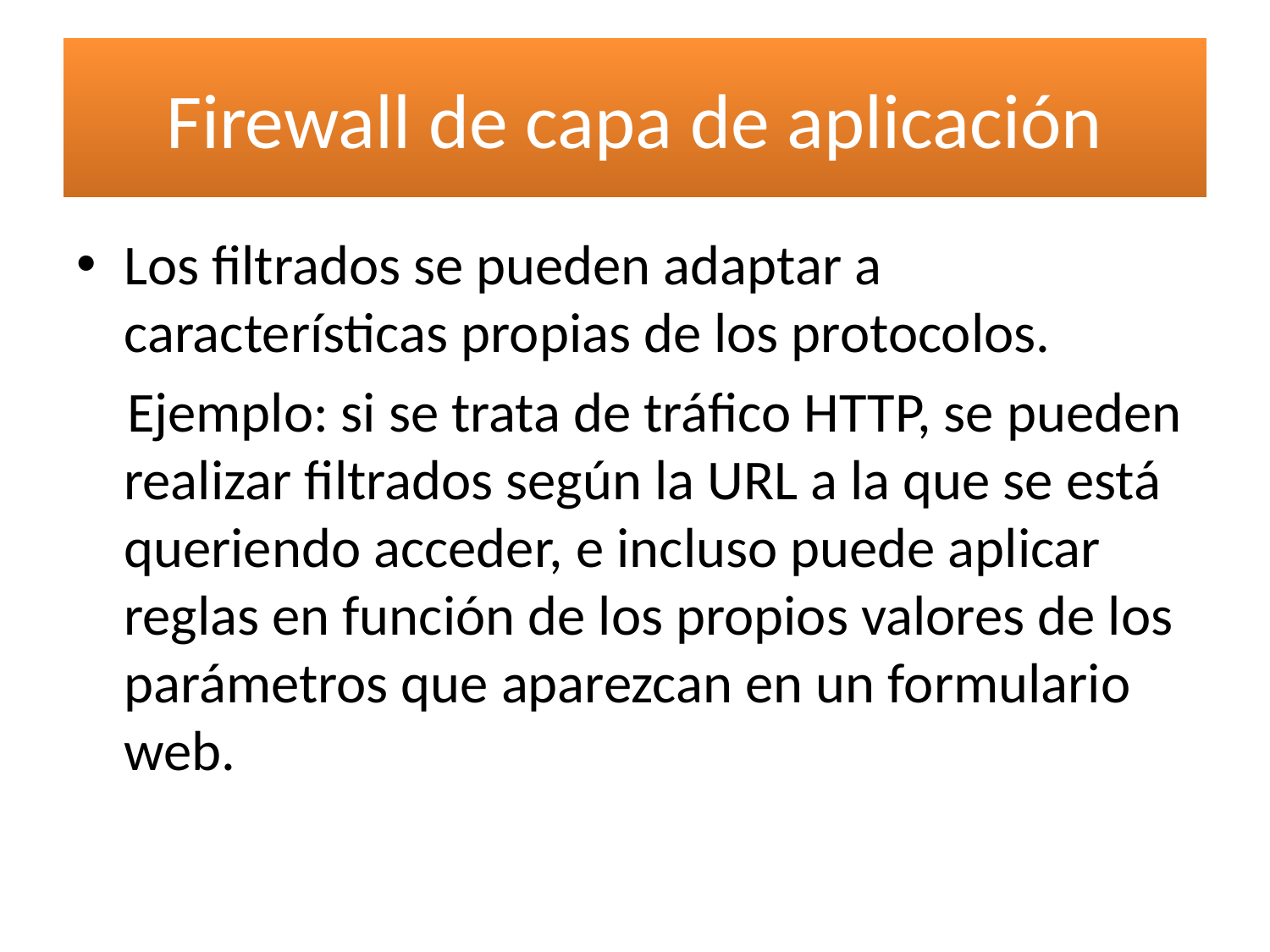

# Firewall de capa de aplicación
Los filtrados se pueden adaptar a características propias de los protocolos.
    Ejemplo: si se trata de tráfico HTTP, se pueden realizar filtrados según la URL a la que se está queriendo acceder, e incluso puede aplicar reglas en función de los propios valores de los parámetros que aparezcan en un formulario web.